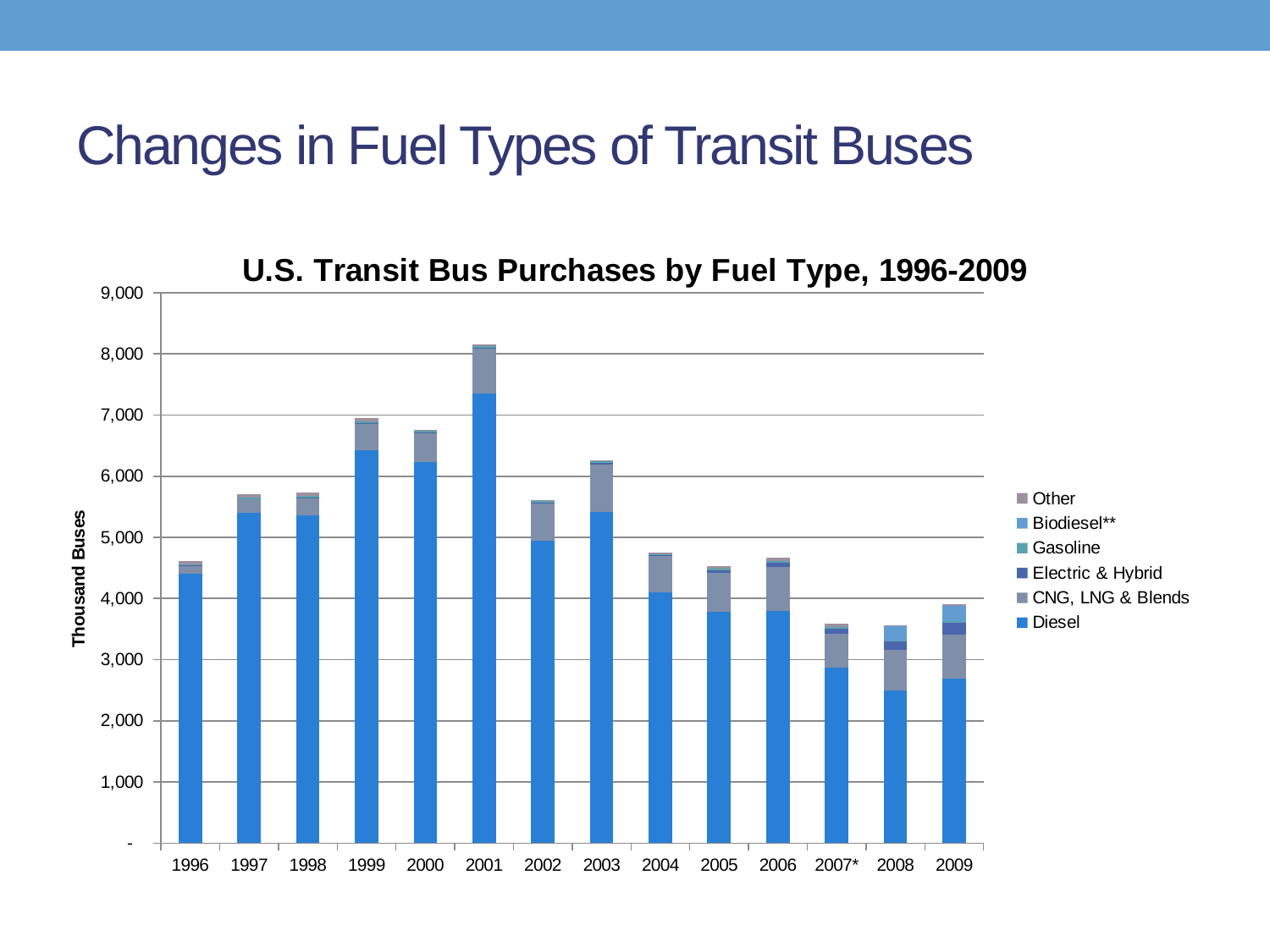

# Changes in Fuel Types of Transit Buses

### Chart: U.S. Transit Bus Purchases by Fuel Type, 1996-2009

| Category | Diesel | CNG, LNG & Blends | Electric & Hybrid | Gasoline | Biodiesel** | Other |
|---|---|---|---|---|---|---|
| 1996 | 4406.5260000000035 | 129.3320000000001 | 4.618999999999996 | 23.095 | 0.0 | 55.42800000000001 |
| 1997 | 5403.0 | 216.0 | 0.0 | 28.0 | 0.0 | 62.0 |
| 1998 | 5361.0 | 286.0 | 5.0 | 28.0 | 0.0 | 57.0 |
| 1999 | 6427.825000000004 | 430.8379999999998 | 6.949 | 27.79599999999999 | 0.0 | 55.59200000000001 |
| 2000 | 6233.0 | 481.0 | 7.0 | 28.0 | 0.0 | 15.0 |
| 2001 | 7356.0 | 735.0 | 9.0 | 33.0 | 0.0 | 25.0 |
| 2002 | 4939.44 | 617.4299999999995 | 11.226 | 22.452 | 0.0 | 22.452 |
| 2003 | 5422.0 | 775.0 | 18.0 | 24.0 | 0.0 | 24.0 |
| 2004 | 4105.0 | 590.0 | 15.0 | 20.0 | 0.0 | 24.0 |
| 2005 | 3786.0 | 626.0 | 51.0 | 23.0 | 0.0 | 41.0 |
| 2006 | 3800.0 | 710.0 | 79.0 | 28.0 | 0.0 | 56.0 |
| 2007* | 2864.82 | 560.04 | 82.57 | 21.54 | 0.0 | 61.03 |
| 2008 | 2500.524 | 658.97 | 135.3560000000001 | 17.81 | 235.092 | 14.248 |
| 2009 | 2695.368 | 715.896 | 191.68800000000007 | 27.384 | 250.3680000000001 | 31.29599999999999 |